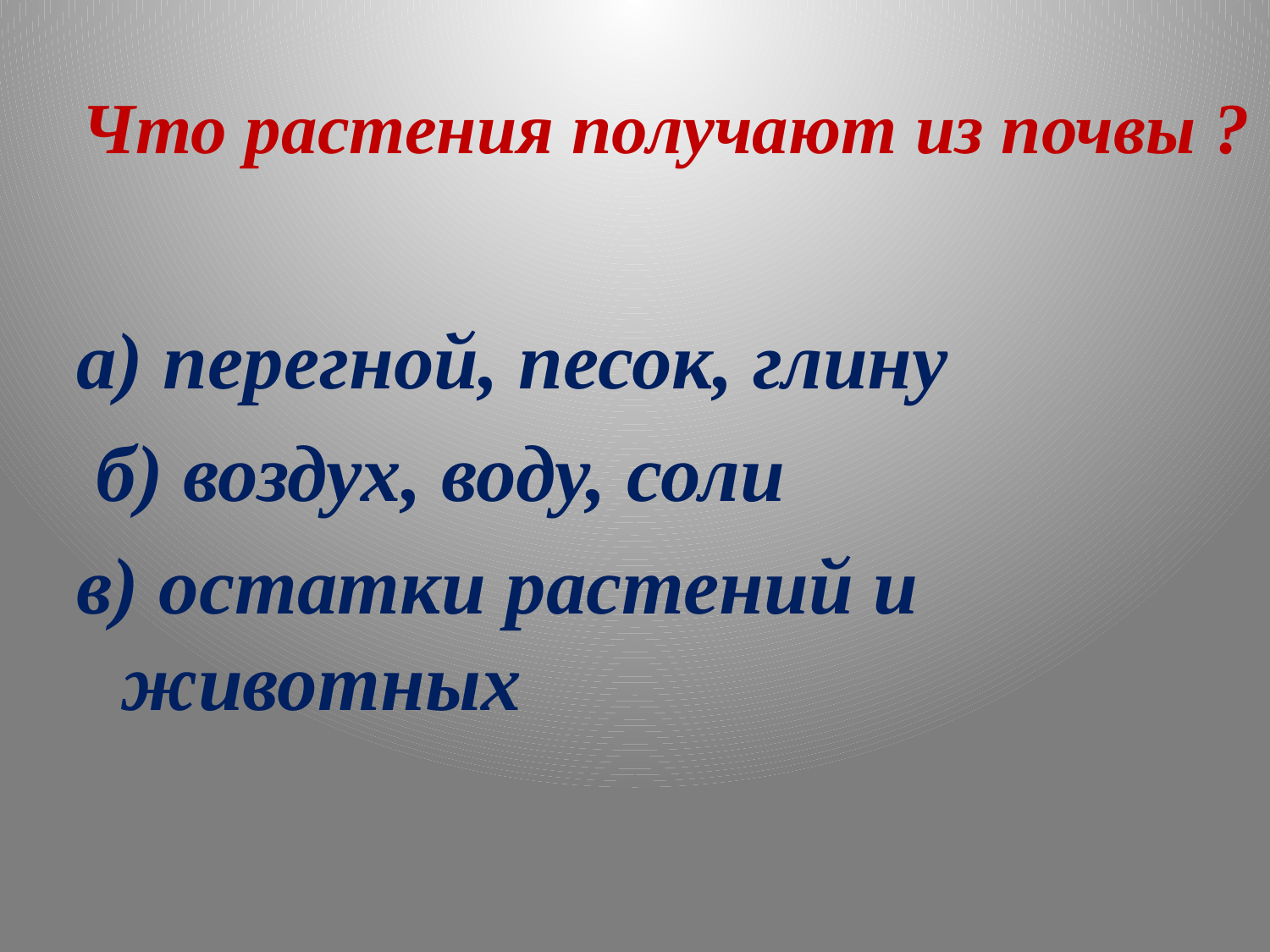

# Что растения получают из почвы ?

а) перегной, песок, глину
 б) воздух, воду, соли
в) остатки растений и животных